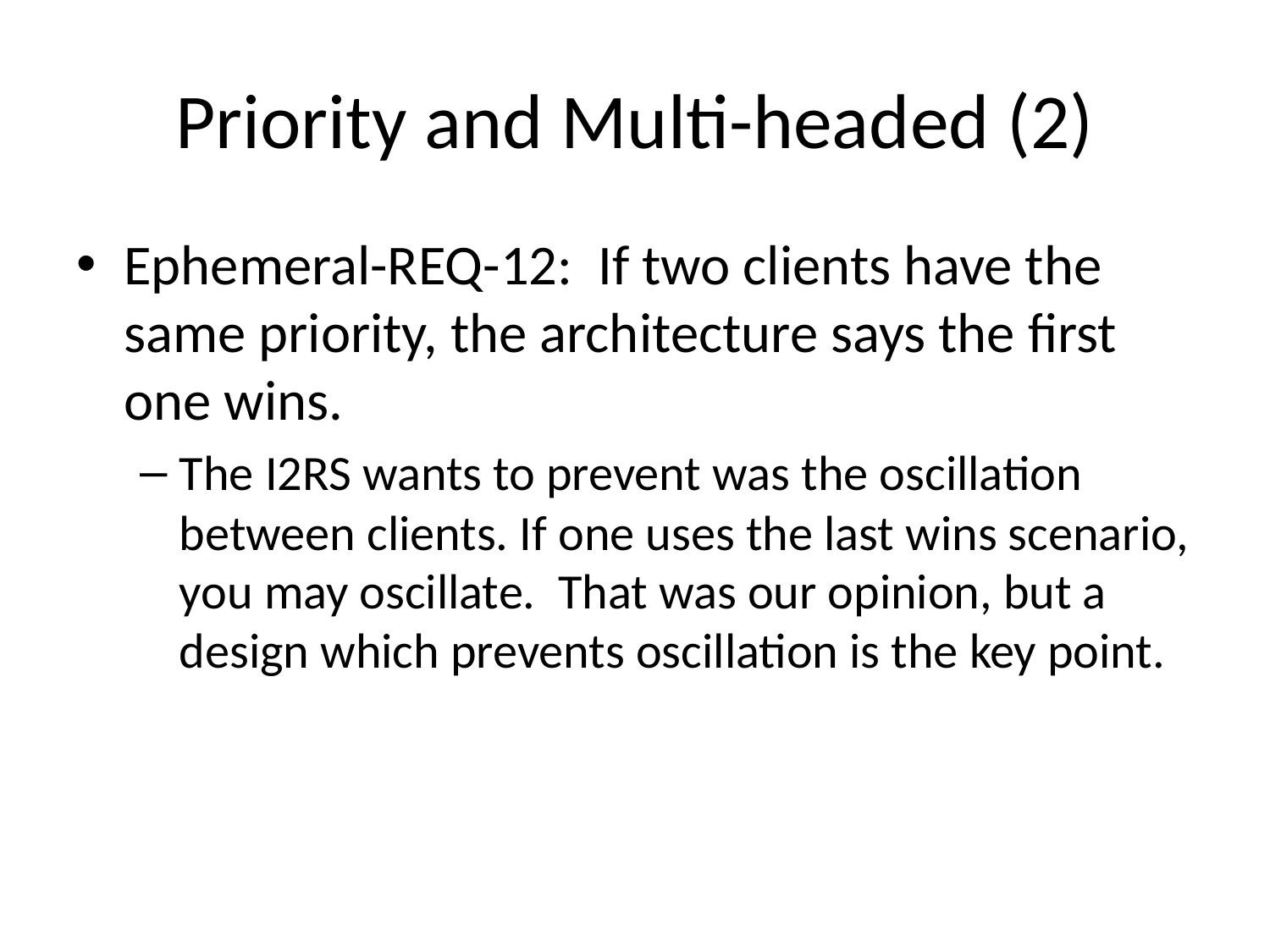

# Priority and Multi-headed (2)
Ephemeral-REQ-12:  If two clients have the same priority, the architecture says the first one wins.
The I2RS wants to prevent was the oscillation between clients. If one uses the last wins scenario, you may oscillate.  That was our opinion, but a design which prevents oscillation is the key point.